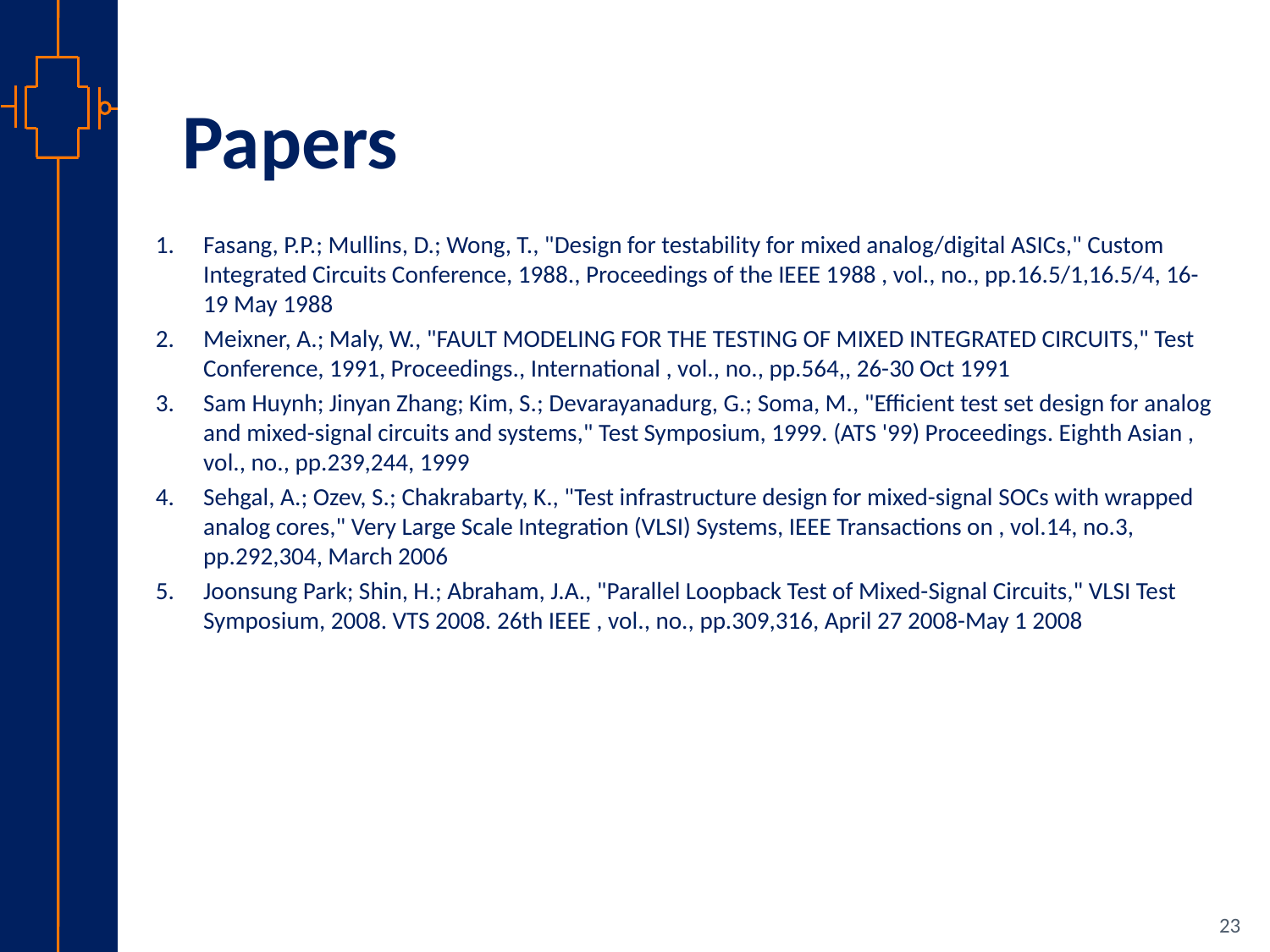

# Papers
Fasang, P.P.; Mullins, D.; Wong, T., "Design for testability for mixed analog/digital ASICs," Custom Integrated Circuits Conference, 1988., Proceedings of the IEEE 1988 , vol., no., pp.16.5/1,16.5/4, 16-19 May 1988
Meixner, A.; Maly, W., "FAULT MODELING FOR THE TESTING OF MIXED INTEGRATED CIRCUITS," Test Conference, 1991, Proceedings., International , vol., no., pp.564,, 26-30 Oct 1991
Sam Huynh; Jinyan Zhang; Kim, S.; Devarayanadurg, G.; Soma, M., "Efficient test set design for analog and mixed-signal circuits and systems," Test Symposium, 1999. (ATS '99) Proceedings. Eighth Asian , vol., no., pp.239,244, 1999
Sehgal, A.; Ozev, S.; Chakrabarty, K., "Test infrastructure design for mixed-signal SOCs with wrapped analog cores," Very Large Scale Integration (VLSI) Systems, IEEE Transactions on , vol.14, no.3, pp.292,304, March 2006
Joonsung Park; Shin, H.; Abraham, J.A., "Parallel Loopback Test of Mixed-Signal Circuits," VLSI Test Symposium, 2008. VTS 2008. 26th IEEE , vol., no., pp.309,316, April 27 2008-May 1 2008

23